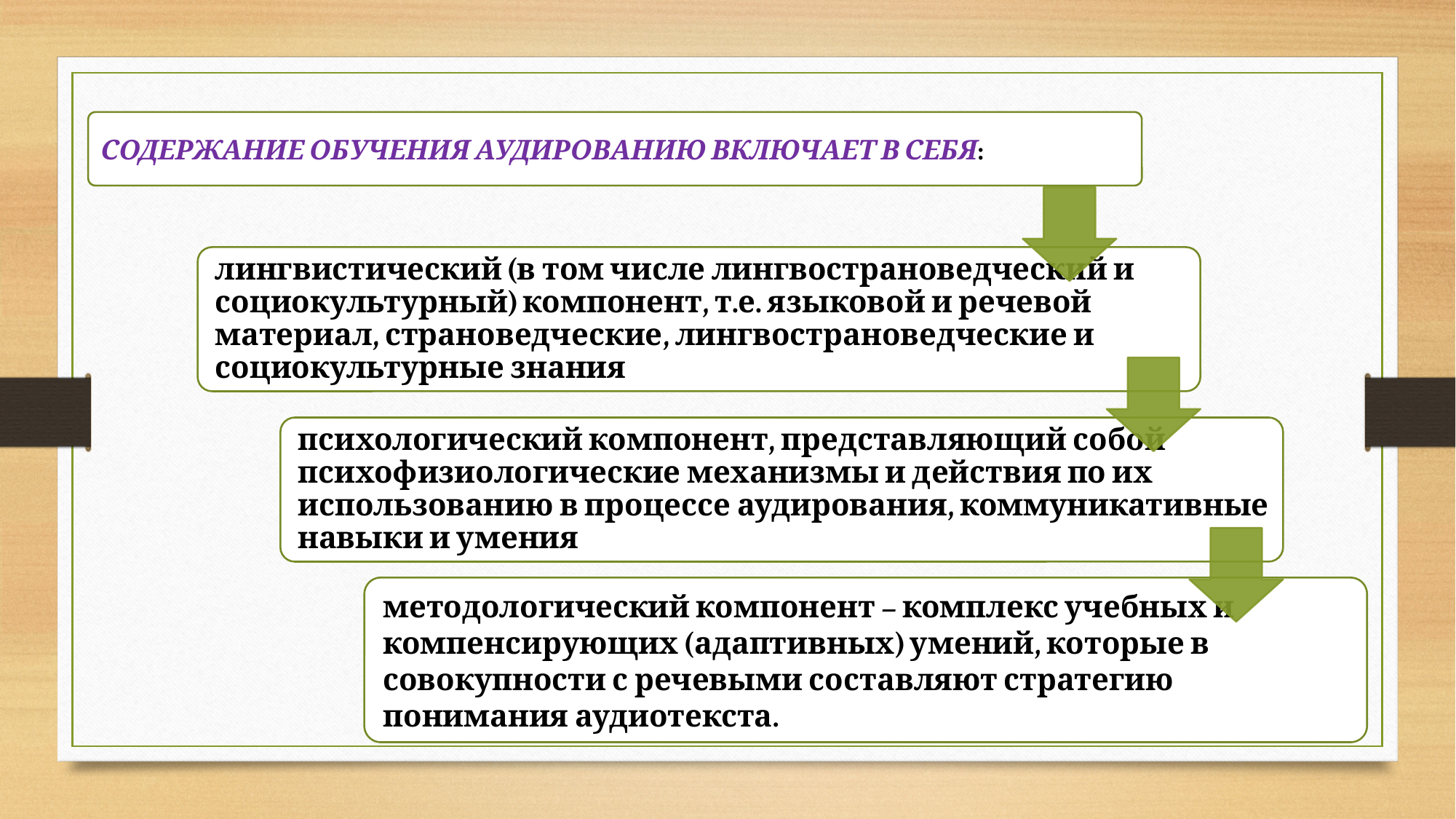

Содержание обучения аудированию включает в себя:
лингвистический (в том числе лингвострановедческий и социокультурный) компонент, т.е. языковой и речевой материал, страноведческие, лингвострановедческие и социокультурные знания
психологический компонент, представляющий собой психофизиологические механизмы и действия по их использованию в процессе аудирования, коммуникативные навыки и умения
методологический компонент – комплекс учебных и компенсирующих (адаптивных) умений, которые в совокупности с речевыми составляют стратегию понимания аудиотекста.